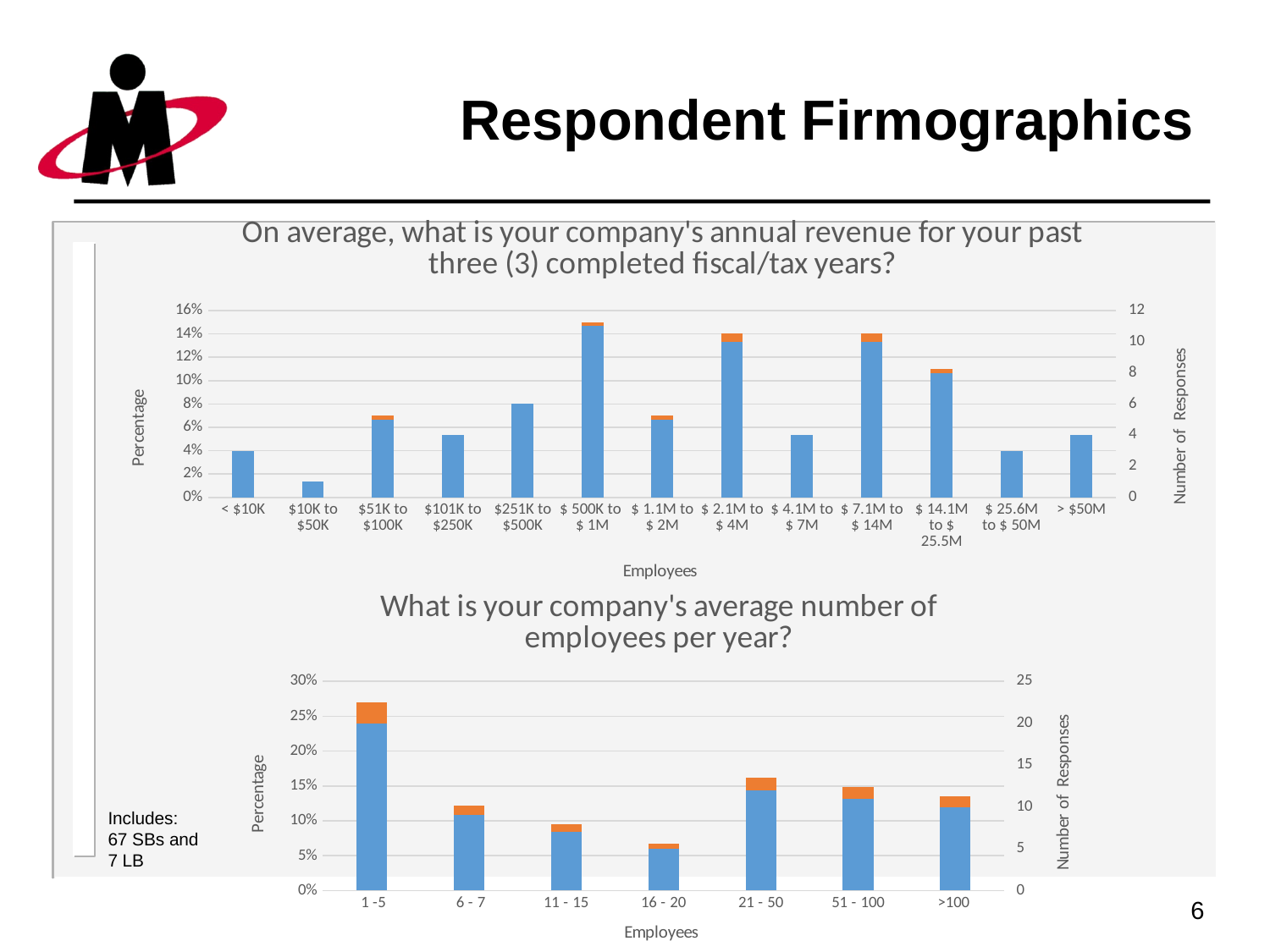

# Respondent Firmographics

### Chart: On average, what is your company's annual revenue for your past three (3) completed fiscal/tax years?

| Category |  |  |
|---|---|---|
| < $10K | 0.04 | 3.0 |
| $10K to $50K | 0.01 | 1.0 |
| $51K to $100K | 0.07 | 5.0 |
| $101K to $250K | 0.05 | 4.0 |
| $251K to $500K | 0.08 | 6.0 |
| $ 500K to  $ 1M | 0.15 | 11.0 |
| $ 1.1M to $ 2M | 0.07 | 5.0 |
| $ 2.1M to $ 4M | 0.14 | 10.0 |
| $ 4.1M to $ 7M | 0.05 | 4.0 |
| $ 7.1M to $ 14M | 0.14 | 10.0 |
| $ 14.1M to $ 25.5M | 0.11 | 8.0 |
| $ 25.6M to $ 50M | 0.04 | 3.0 |
| > $50M | 0.05 | 4.0 |

### Chart: What is your company's average number of employees per year?

| Category |  |  |
|---|---|---|
|  1 -5 | 0.2702702702702703 | 20.0 |
|  6 - 7 | 0.12162162162162163 | 9.0 |
| 11 - 15 | 0.0945945945945946 | 7.0 |
| 16 - 20 | 0.06756756756756757 | 5.0 |
| 21 - 50 | 0.16216216216216217 | 12.0 |
| 51 - 100 | 0.14864864864864866 | 11.0 |
| >100  | 0.13513513513513514 | 10.0 |
Includes: 67 SBs and 7 LB
6